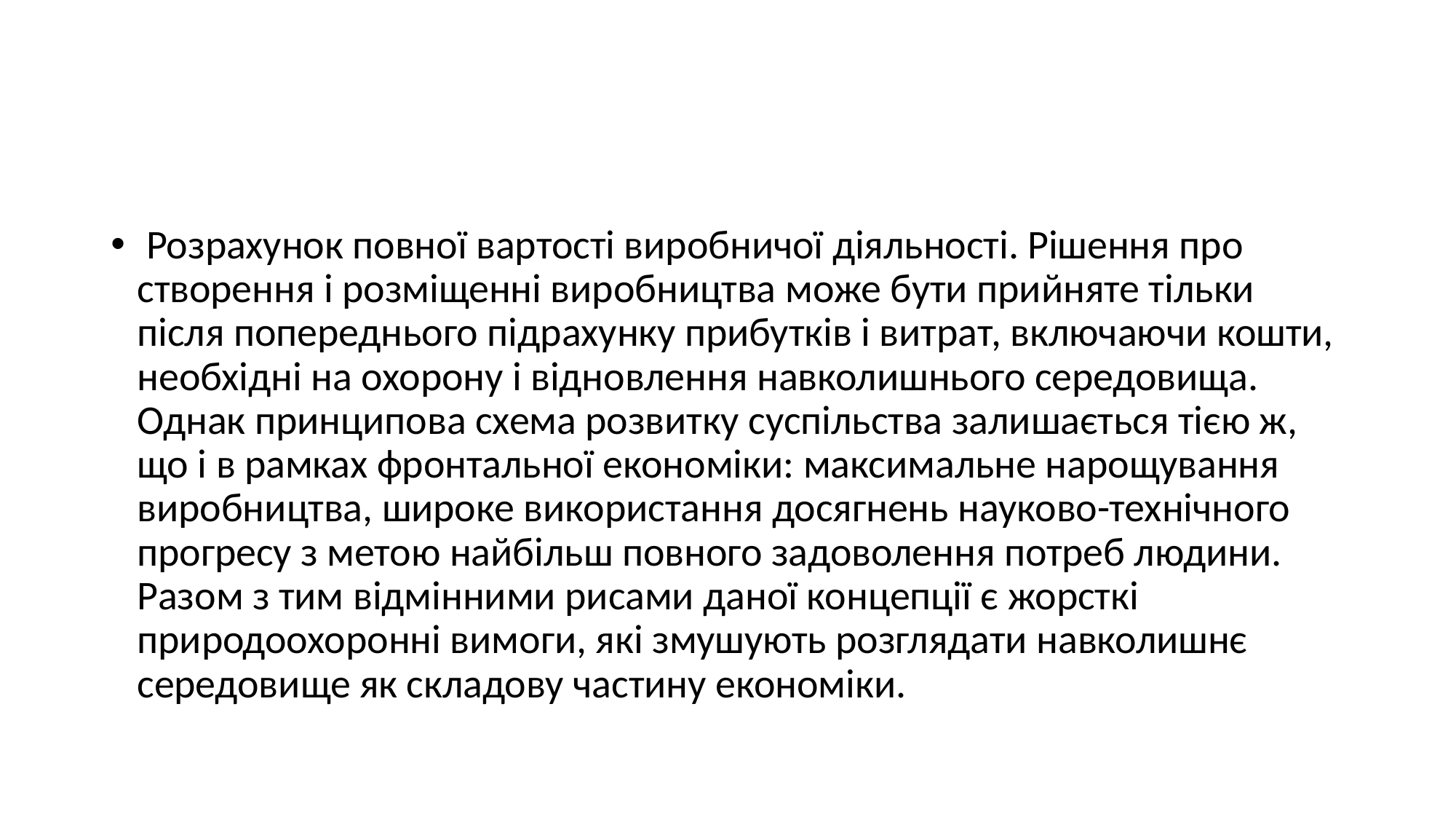

#
 Розрахунок повної вартості виробничої діяльності. Рішення про створення і розміщенні виробництва може бути прийняте тільки після попереднього підрахунку прибутків і витрат, включаючи кошти, необхідні на охорону і відновлення навколишнього середовища. Однак принципова схема розвитку суспільства залишається тією ж, що і в рамках фронтальної економіки: максимальне нарощування виробництва, широке використання досягнень науково-технічного прогресу з метою найбільш повного задоволення потреб людини. Разом з тим відмінними рисами даної концепції є жорсткі природоохоронні вимоги, які змушують розглядати навколишнє середовище як складову частину економіки.